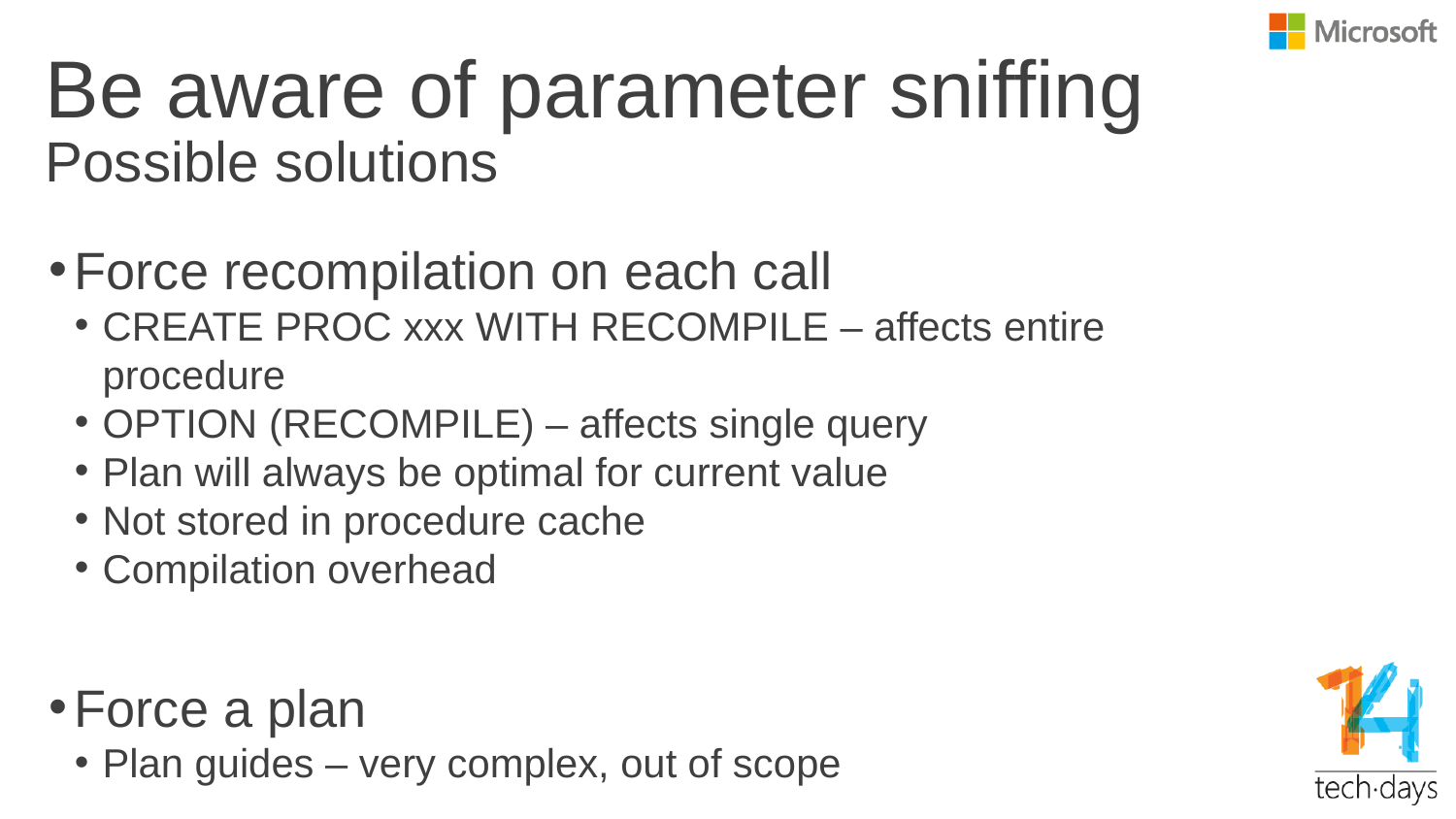

# Be aware of parameter sniffing
Possible solutions
Force recompilation on each call
CREATE PROC xxx WITH RECOMPILE – affects entire procedure
OPTION (RECOMPILE) – affects single query
Plan will always be optimal for current value
Not stored in procedure cache
Compilation overhead

Force a plan
Plan guides – very complex, out of scope